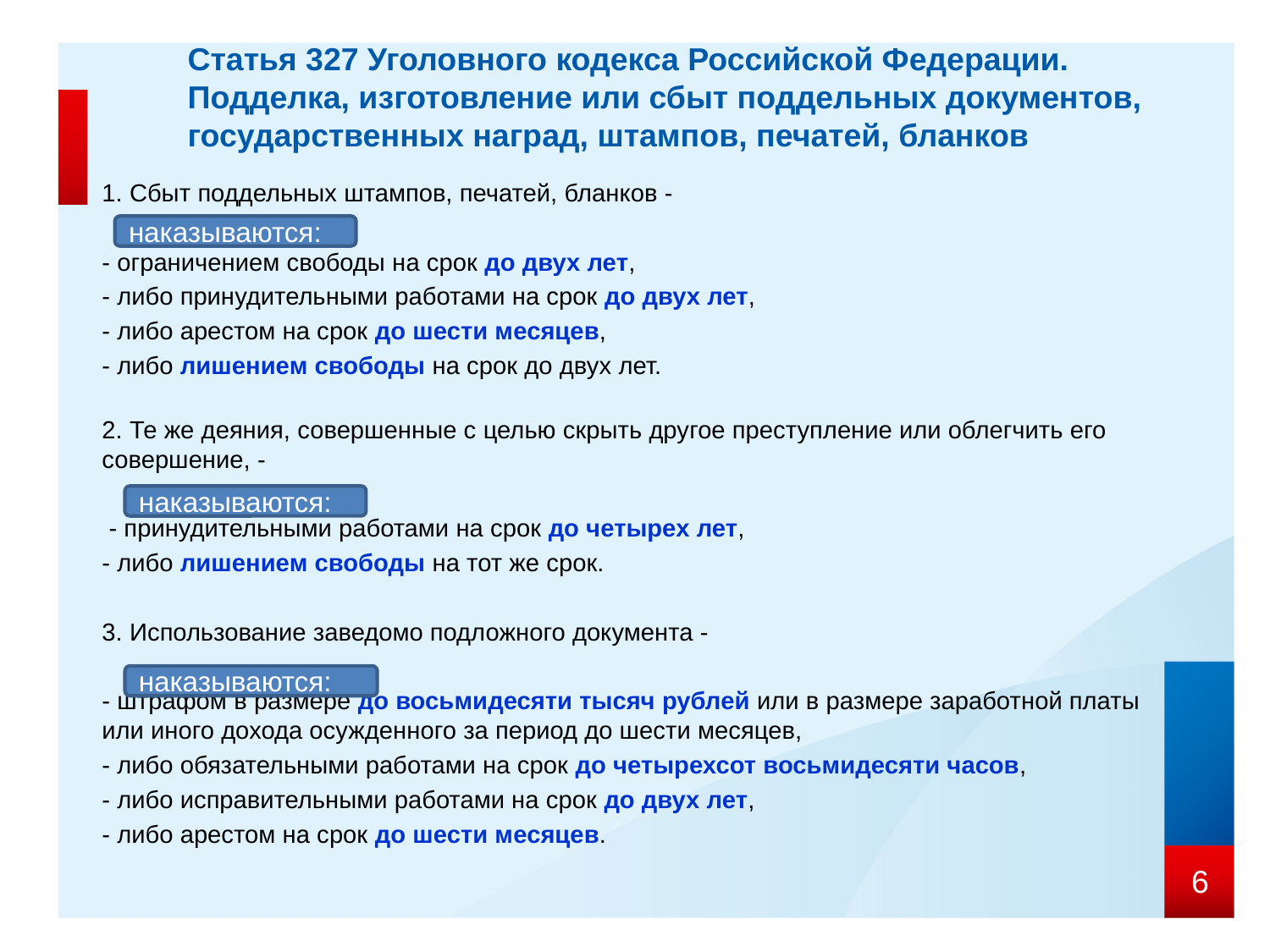

# Статья 327 Уголовного кодекса Российской Федерации. Подделка, изготовление или сбыт поддельных документов, государственных наград, штампов, печатей, бланков

1. Сбыт поддельных штампов, печатей, бланков -

- ограничением свободы на срок до двух лет,
- либо принудительными работами на срок до двух лет,
- либо арестом на срок до шести месяцев,
- либо лишением свободы на срок до двух лет.
2. Те же деяния, совершенные с целью скрыть другое преступление или облегчить его совершение, -

 - принудительными работами на срок до четырех лет,
- либо лишением свободы на тот же срок.

3. Использование заведомо подложного документа -

- штрафом в размере до восьмидесяти тысяч рублей или в размере заработной платы     или иного дохода осужденного за период до шести месяцев,
- либо обязательными работами на срок до четырехсот восьмидесяти часов,
- либо исправительными работами на срок до двух лет,
- либо арестом на срок до шести месяцев.

наказываются:
наказываются:
наказываются:
6